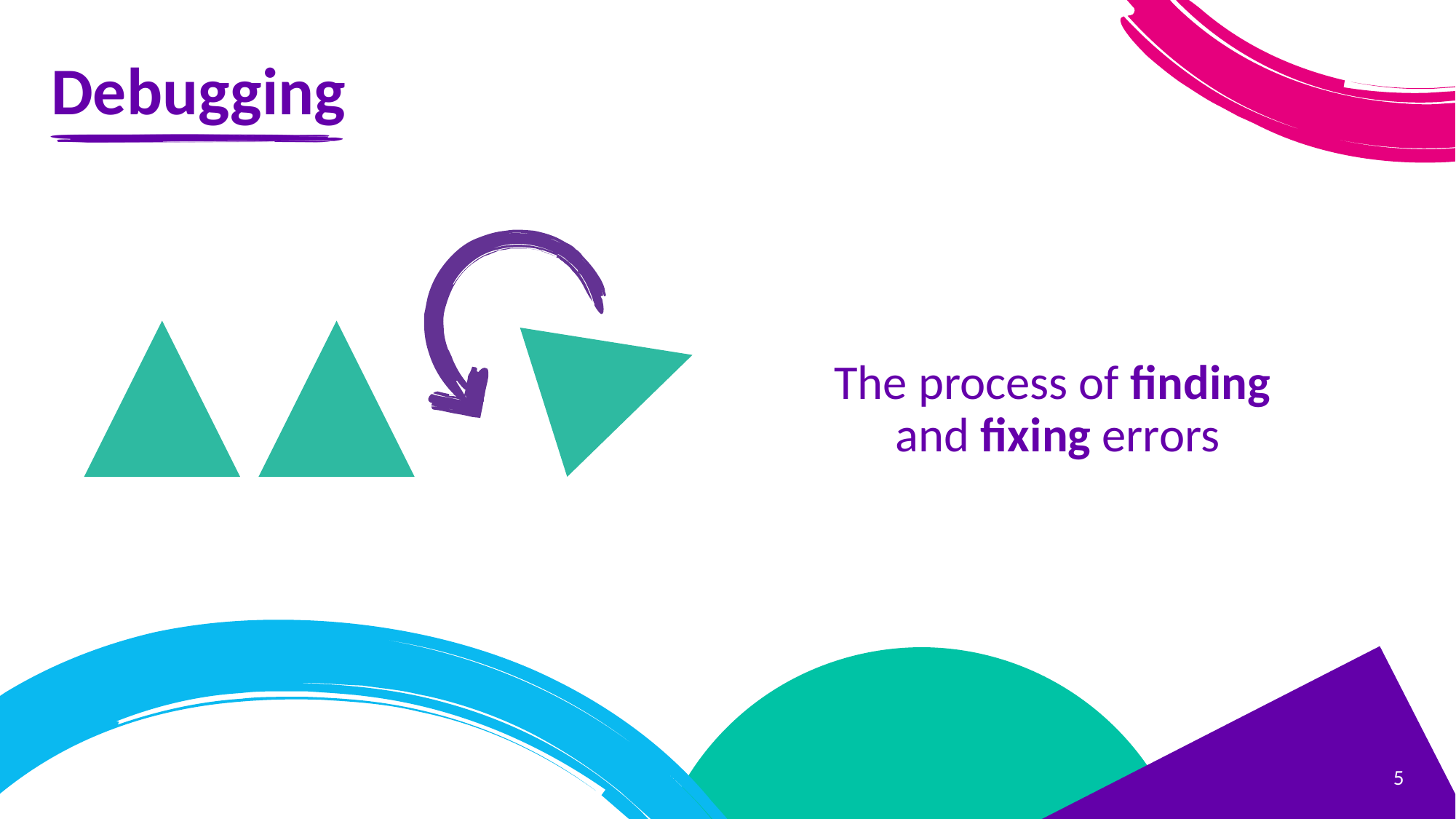

# Debugging

The process of finding
and fixing errors
5